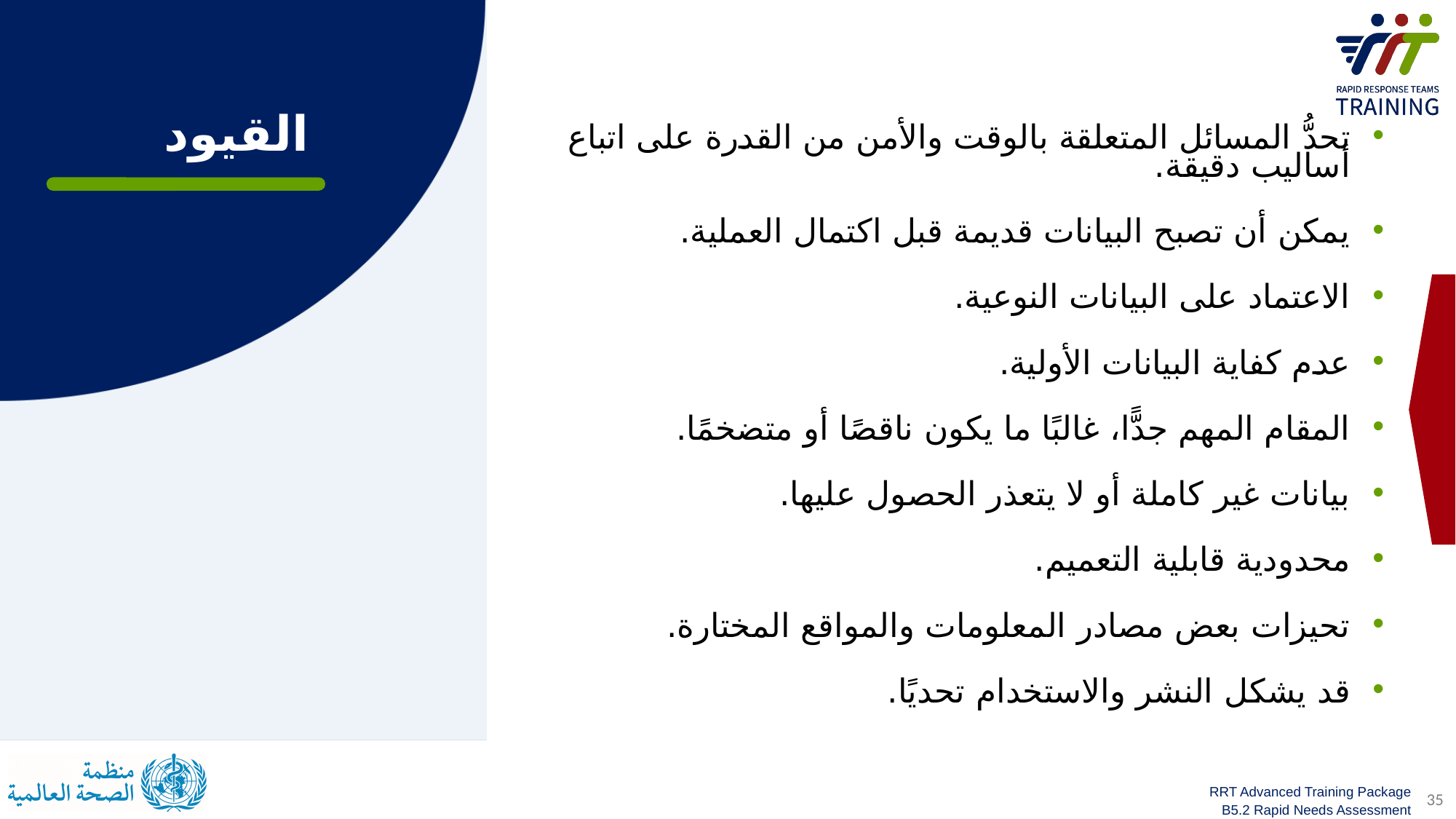

القيود
تحدُّ المسائل المتعلقة بالوقت والأمن من القدرة على اتباع أساليب دقيقة.

يمكن أن تصبح البيانات قديمة قبل اكتمال العملية.

الاعتماد على البيانات النوعية.

عدم كفاية البيانات الأولية.

المقام المهم جدًّا، غالبًا ما يكون ناقصًا أو متضخمًا.

بيانات غير كاملة أو لا يتعذر الحصول عليها.

محدودية قابلية التعميم.

تحيزات بعض مصادر المعلومات والمواقع المختارة.

قد يشكل النشر والاستخدام تحديًا.